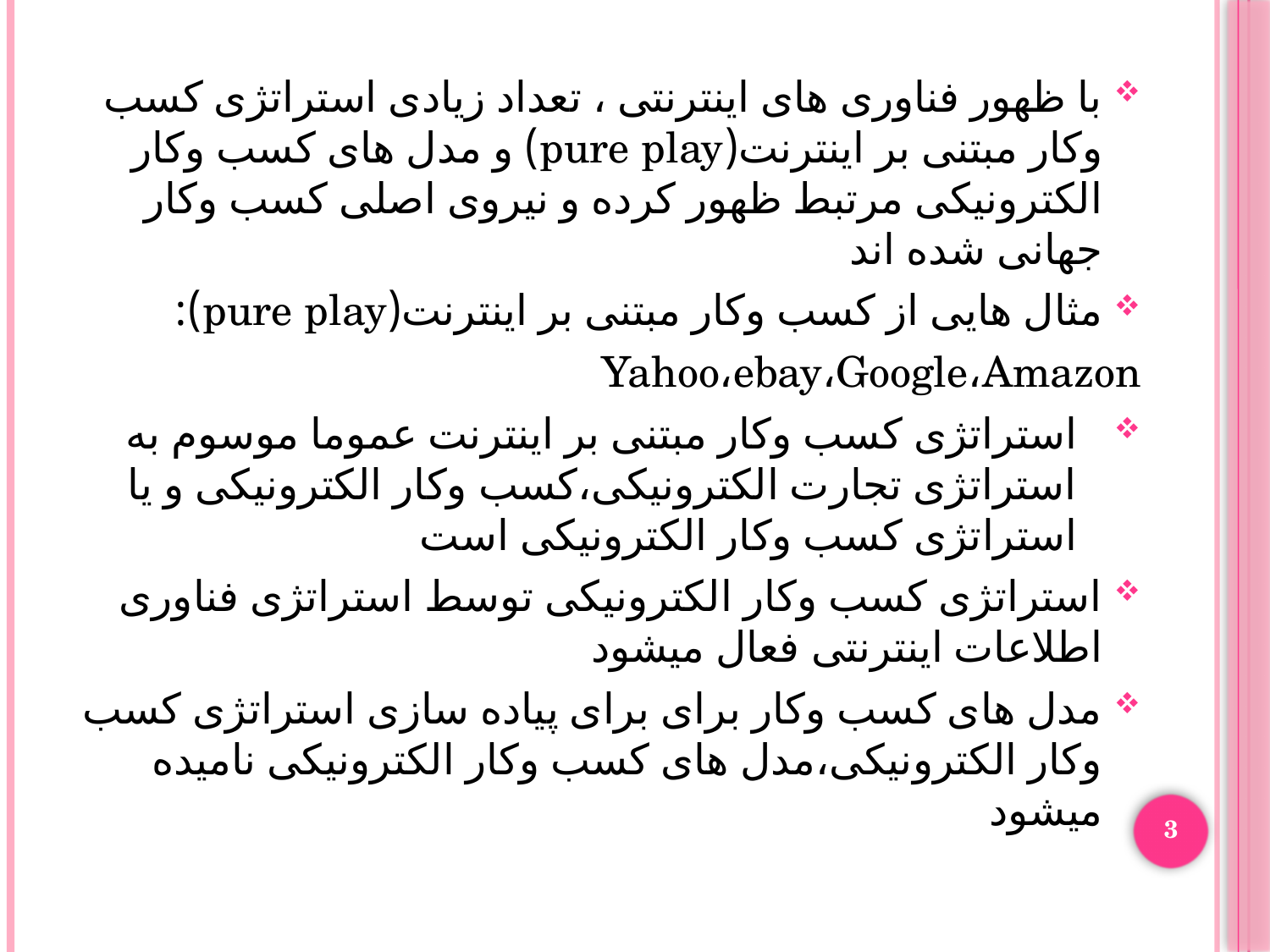

با ظهور فناوری های اینترنتی ، تعداد زیادی استراتژی کسب وکار مبتنی بر اینترنت(pure play) و مدل های کسب وکار الکترونیکی مرتبط ظهور کرده و نیروی اصلی کسب وکار جهانی شده اند
مثال هایی از کسب وکار مبتنی بر اینترنت(pure play):
Yahoo،ebay،Google،Amazon
استراتژی کسب وکار مبتنی بر اینترنت عموما موسوم به استراتژی تجارت الکترونیکی،کسب وکار الکترونیکی و یا استراتژی کسب وکار الکترونیکی است
استراتژی کسب وکار الکترونیکی توسط استراتژی فناوری اطلاعات اینترنتی فعال میشود
مدل های کسب وکار برای برای پیاده سازی استراتژی کسب وکار الکترونیکی،مدل های کسب وکار الکترونیکی نامیده میشود

3